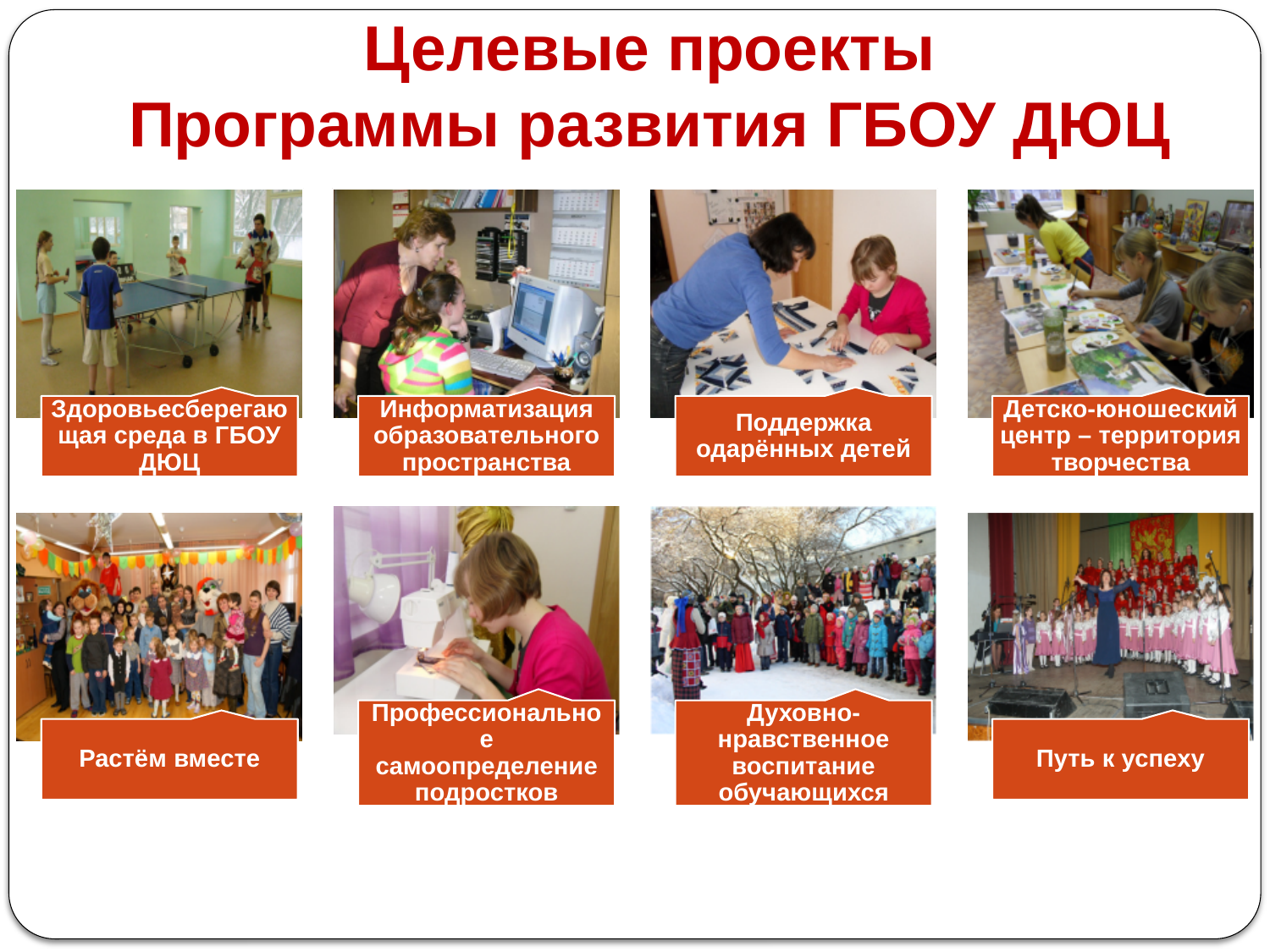

# Целевые проекты Программы развития ГБОУ ДЮЦ
Здоровьесберегающая среда в ГБОУ ДЮЦ
Информатизация образовательного пространства
Поддержка одарённых детей
Детско-юношеский центр – территория творчества
Растём вместе
Профессиональное самоопределение подростков
Духовно-нравственное воспитание обучающихся
Путь к успеху